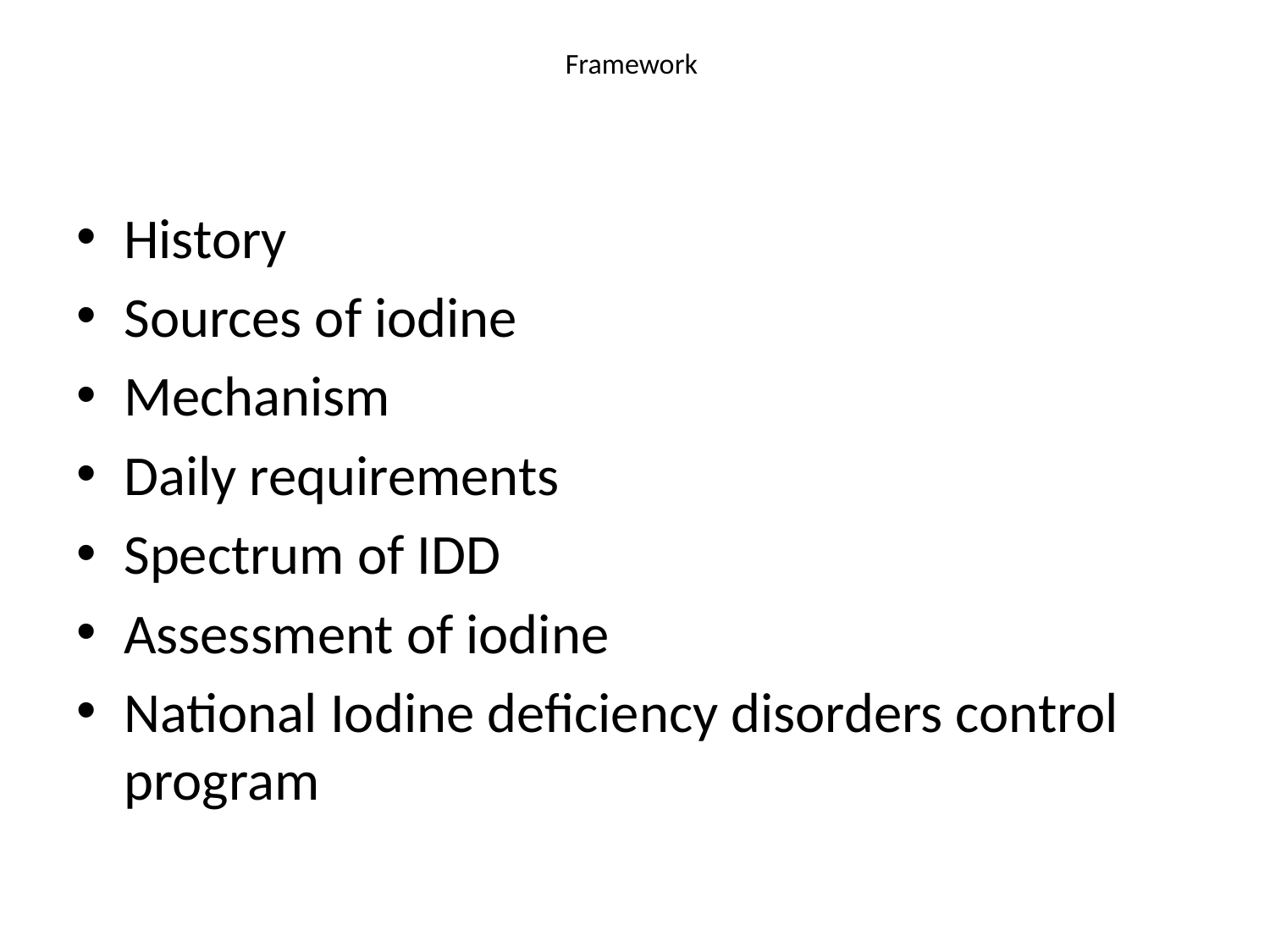

# Framework

History
Sources of iodine
Mechanism
Daily requirements
Spectrum of IDD
Assessment of iodine
National Iodine deficiency disorders control program